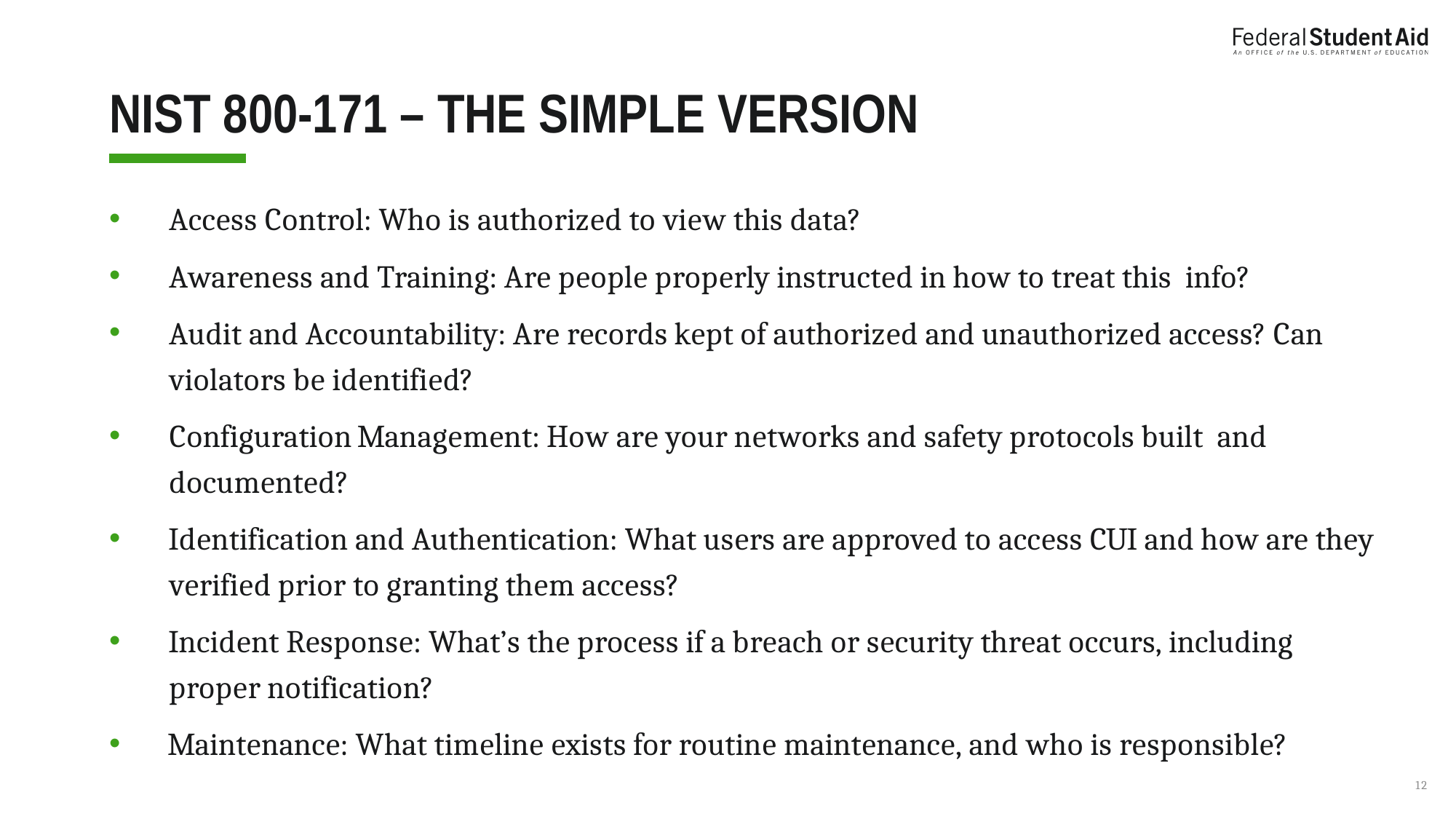

# NIST 800-171 – THE SIMPLE VERSION
Access Control: Who is authorized to view this data?
Awareness and Training: Are people properly instructed in how to treat this  info?
Audit and Accountability: Are records kept of authorized and unauthorized access? Can violators be identified?
Configuration Management: How are your networks and safety protocols built  and documented?
Identification and Authentication: What users are approved to access CUI and how are they verified prior to granting them access?
Incident Response: What’s the process if a breach or security threat occurs, including proper notification?
Maintenance: What timeline exists for routine maintenance, and who is responsible?
12